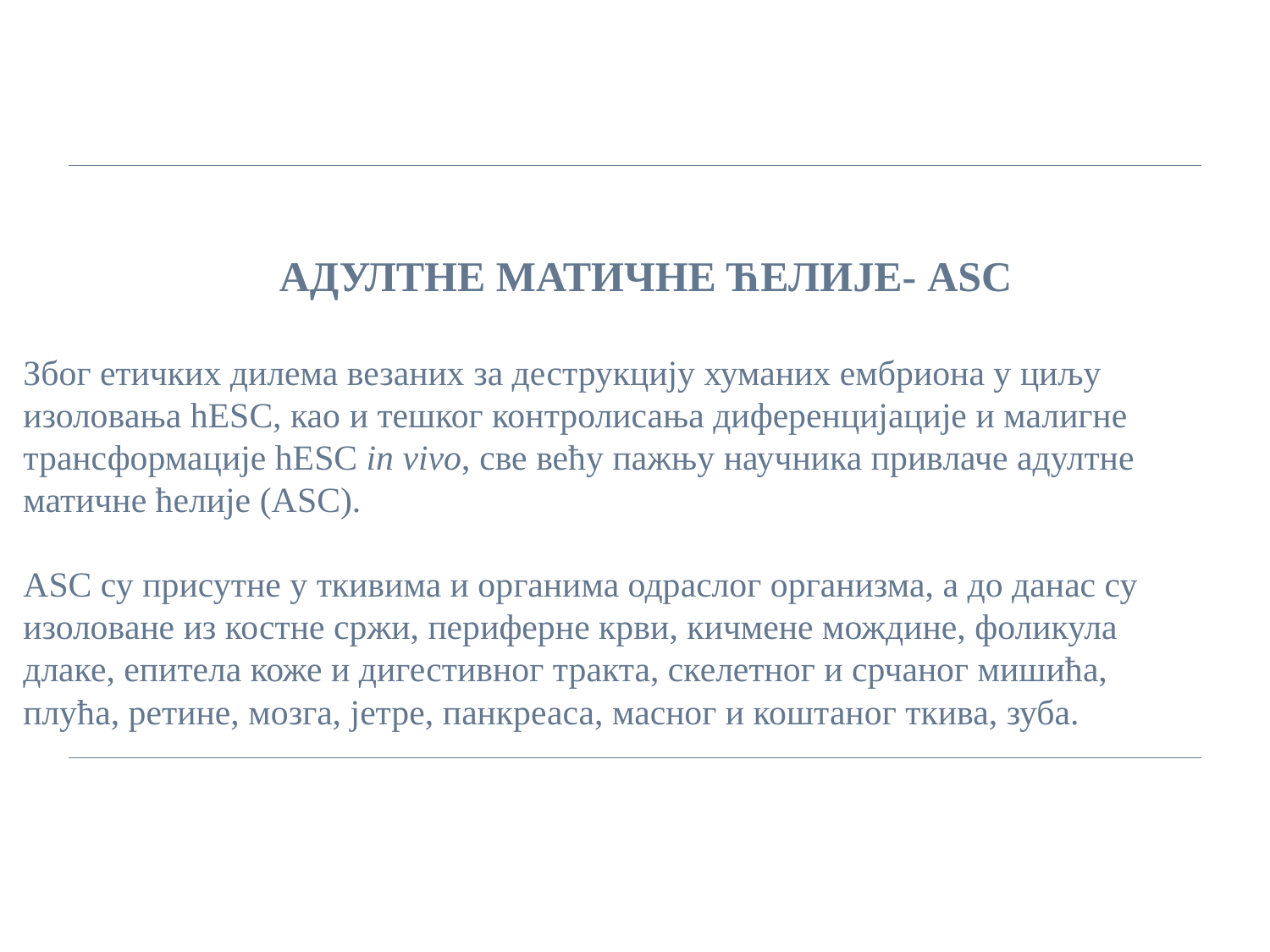

АДУЛТНЕ МАТИЧНЕ ЋЕЛИЈЕ- АSC

Због етичких дилема везаних за деструкцију хуманих ембриона у циљу
изоловања hESC, као и тешког контролисања диференцијације и малигне трансформације hESC in vivo, све већу пажњу научника привлаче адултне матичне ћелије (АSC).

АSC су присутне у ткивима и органима одраслог организма, а до данас су
изоловане из костне сржи, периферне крви, кичмене мождине, фоликула
длаке, епитела коже и дигестивног тракта, скелетног и срчаног мишића,
плућа, ретине, мозга, јетре, панкреаса, масног и коштаног ткива, зуба.